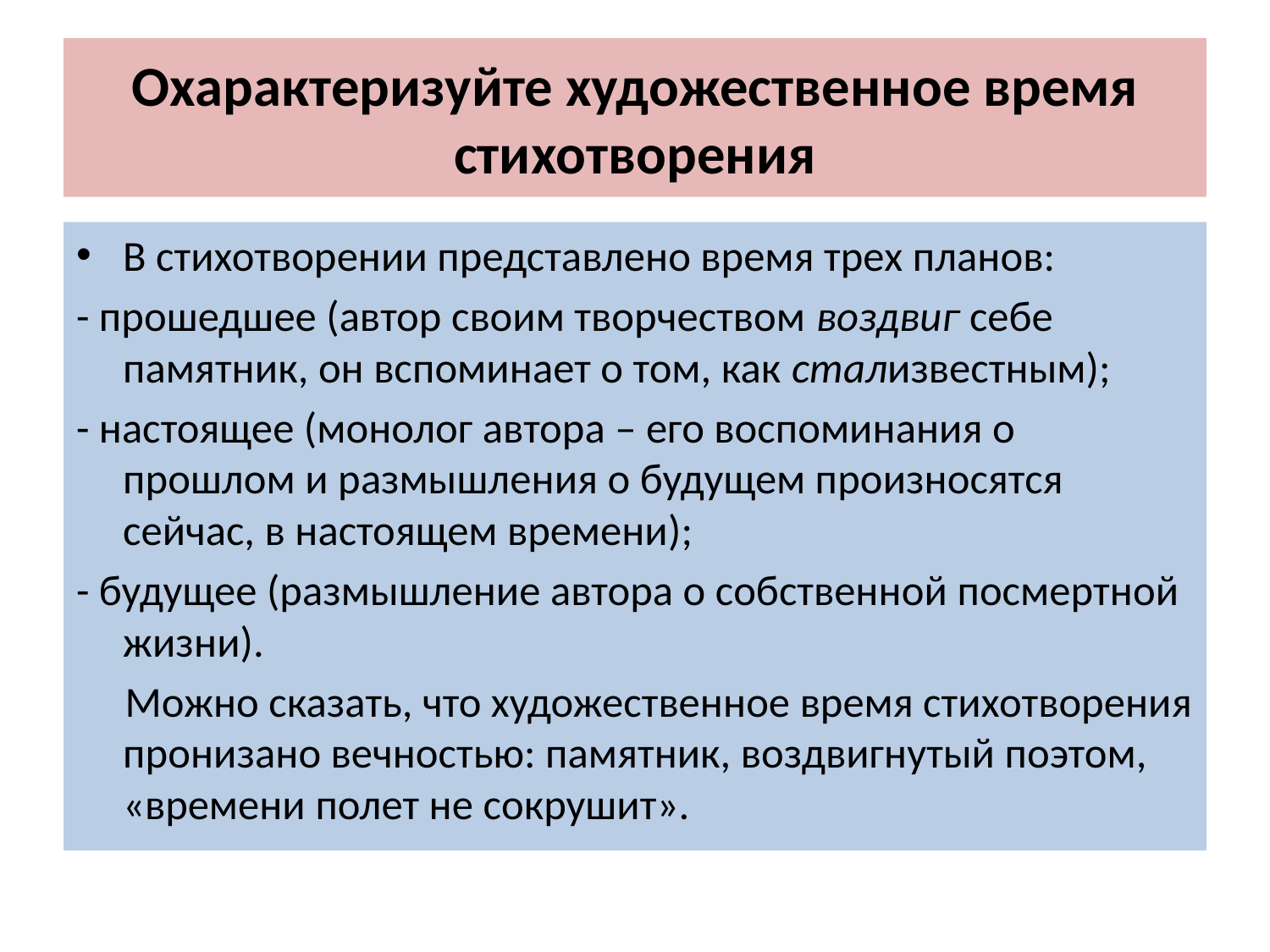

# Охарактеризуйте художественное время стихотворения
В стихотворении представлено время трех планов:
- прошедшее (автор своим творчеством воздвиг себе памятник, он вспоминает о том, как стализвестным);
- настоящее (монолог автора – его воспоминания о прошлом и размышления о будущем произносятся сейчас, в настоящем времени);
- будущее (размышление автора о собственной посмертной жизни).
     Можно сказать, что художественное время стихотворения пронизано вечностью: памятник, воздвигнутый поэтом, «времени полет не сокрушит».